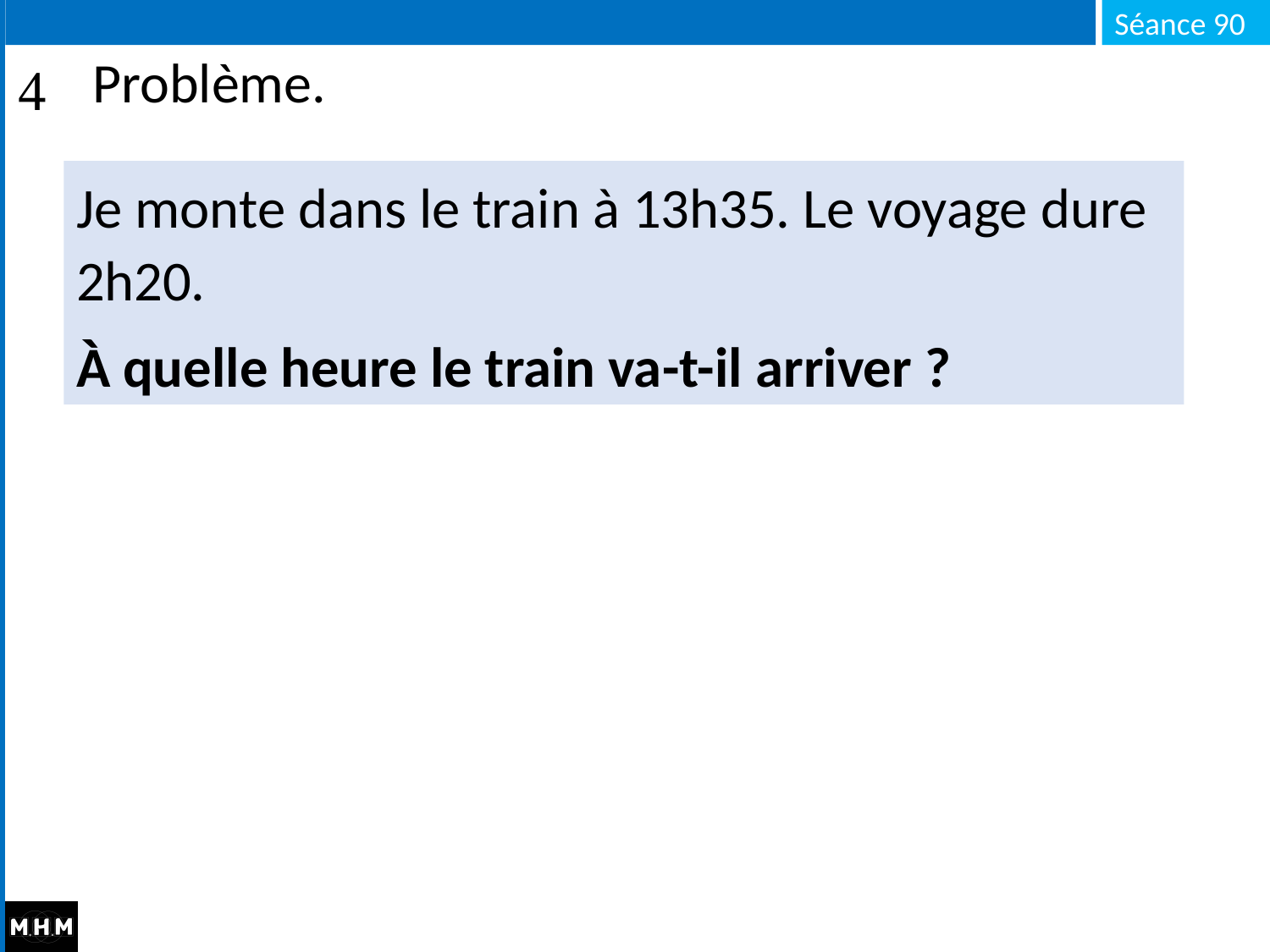

# Problème.
Je monte dans le train à 13h35. Le voyage dure 2h20.
À quelle heure le train va-t-il arriver ?